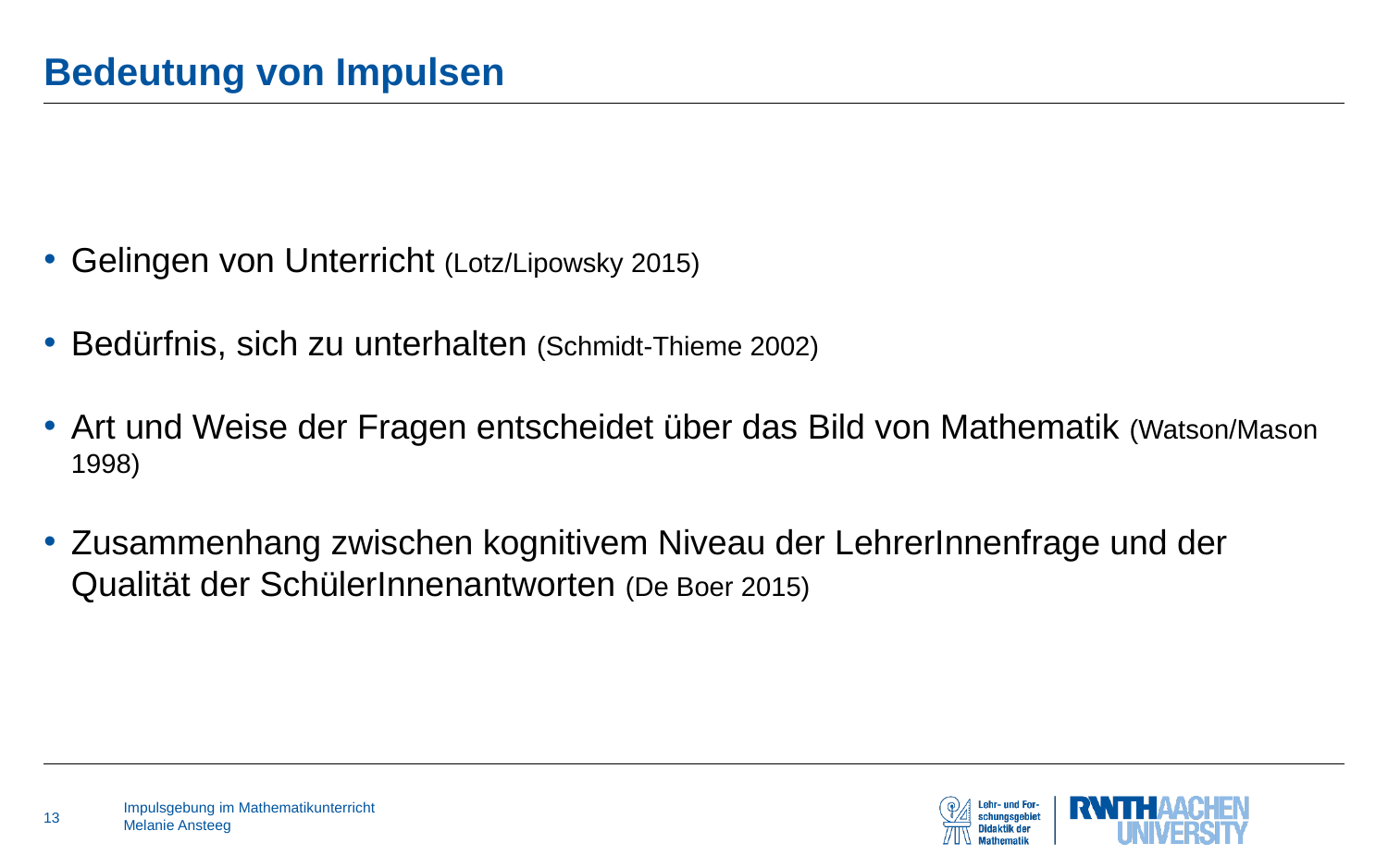

# Bedeutung von Impulsen
Gelingen von Unterricht (Lotz/Lipowsky 2015)

Bedürfnis, sich zu unterhalten (Schmidt-Thieme 2002)

Art und Weise der Fragen entscheidet über das Bild von Mathematik (Watson/Mason 1998)

Zusammenhang zwischen kognitivem Niveau der LehrerInnenfrage und der Qualität der SchülerInnenantworten (De Boer 2015)